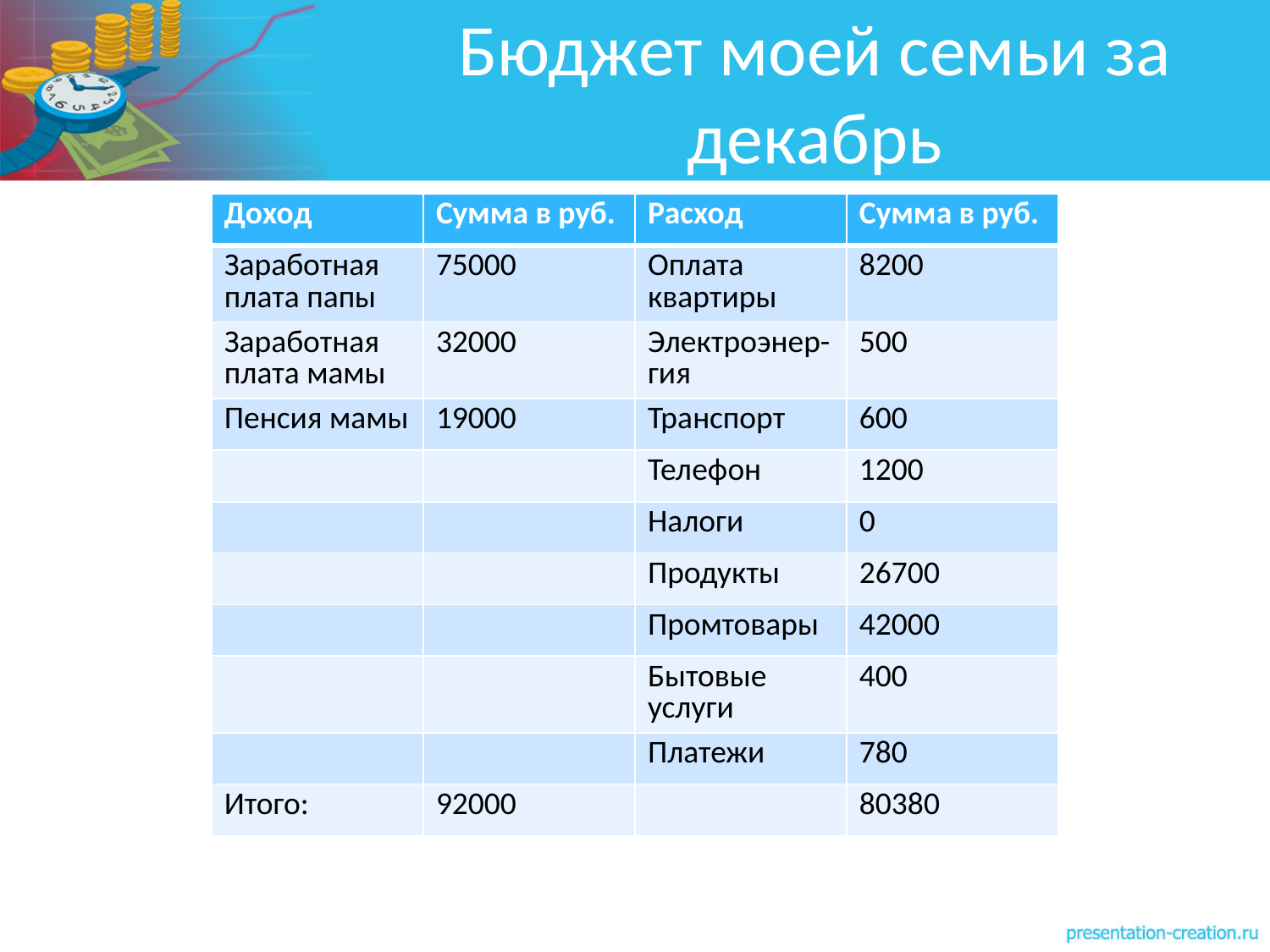

# Бюджет моей семьи за декабрь
| Доход | Сумма в руб. | Расход | Сумма в руб. |
| --- | --- | --- | --- |
| Заработная плата папы | 75000 | Оплата квартиры | 8200 |
| Заработная плата мамы | 32000 | Электроэнер-гия | 500 |
| Пенсия мамы | 19000 | Транспорт | 600 |
|  |  | Телефон | 1200 |
|  |  | Налоги | 0 |
|  |  | Продукты | 26700 |
|  |  | Промтовары | 42000 |
|  |  | Бытовые услуги | 400 |
|  |  | Платежи | 780 |
| Итого: | 92000 |  | 80380 |